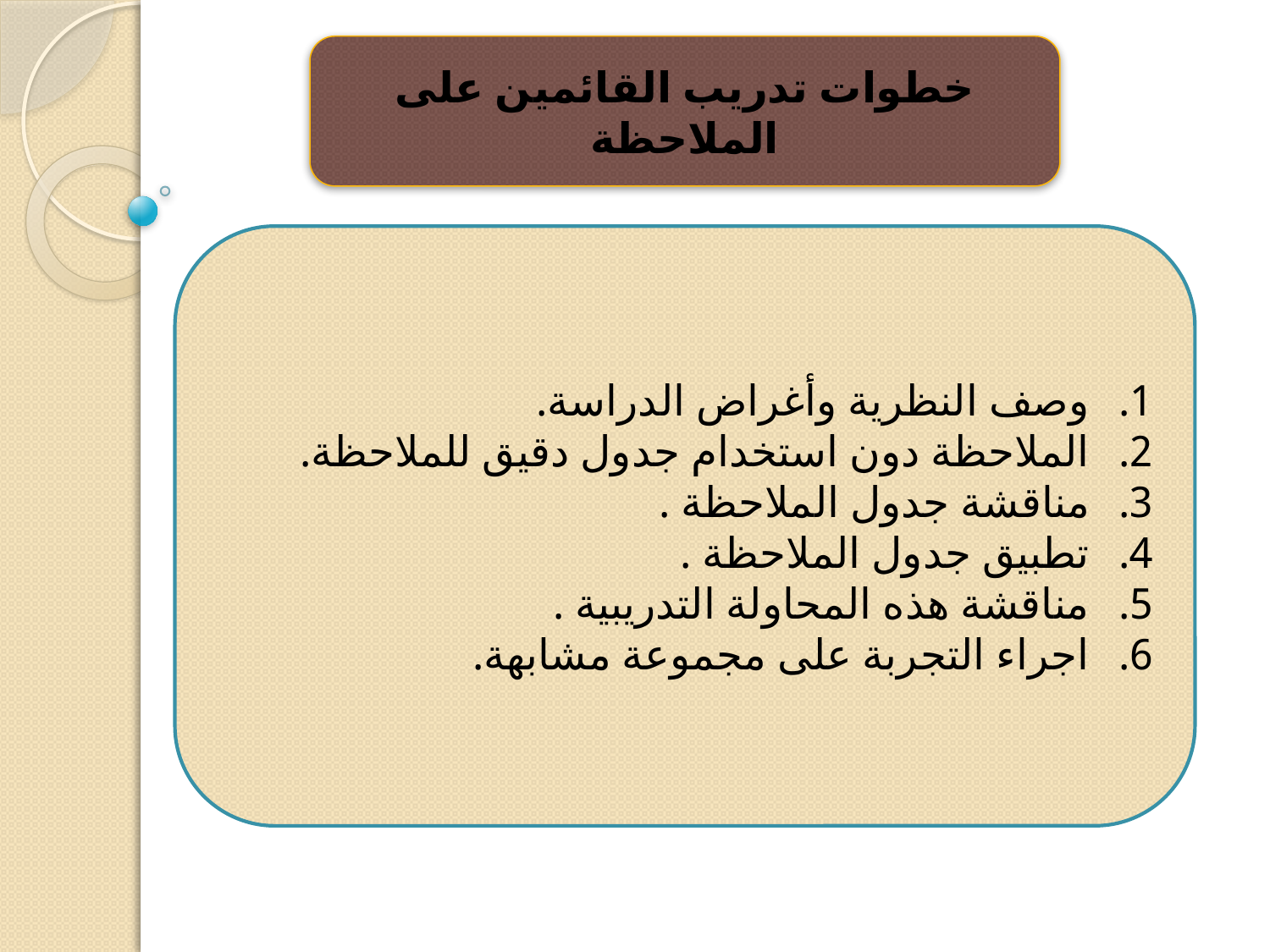

خطوات تدريب القائمين على الملاحظة
وصف النظرية وأغراض الدراسة.
الملاحظة دون استخدام جدول دقيق للملاحظة.
مناقشة جدول الملاحظة .
تطبيق جدول الملاحظة .
مناقشة هذه المحاولة التدريبية .
اجراء التجربة على مجموعة مشابهة.